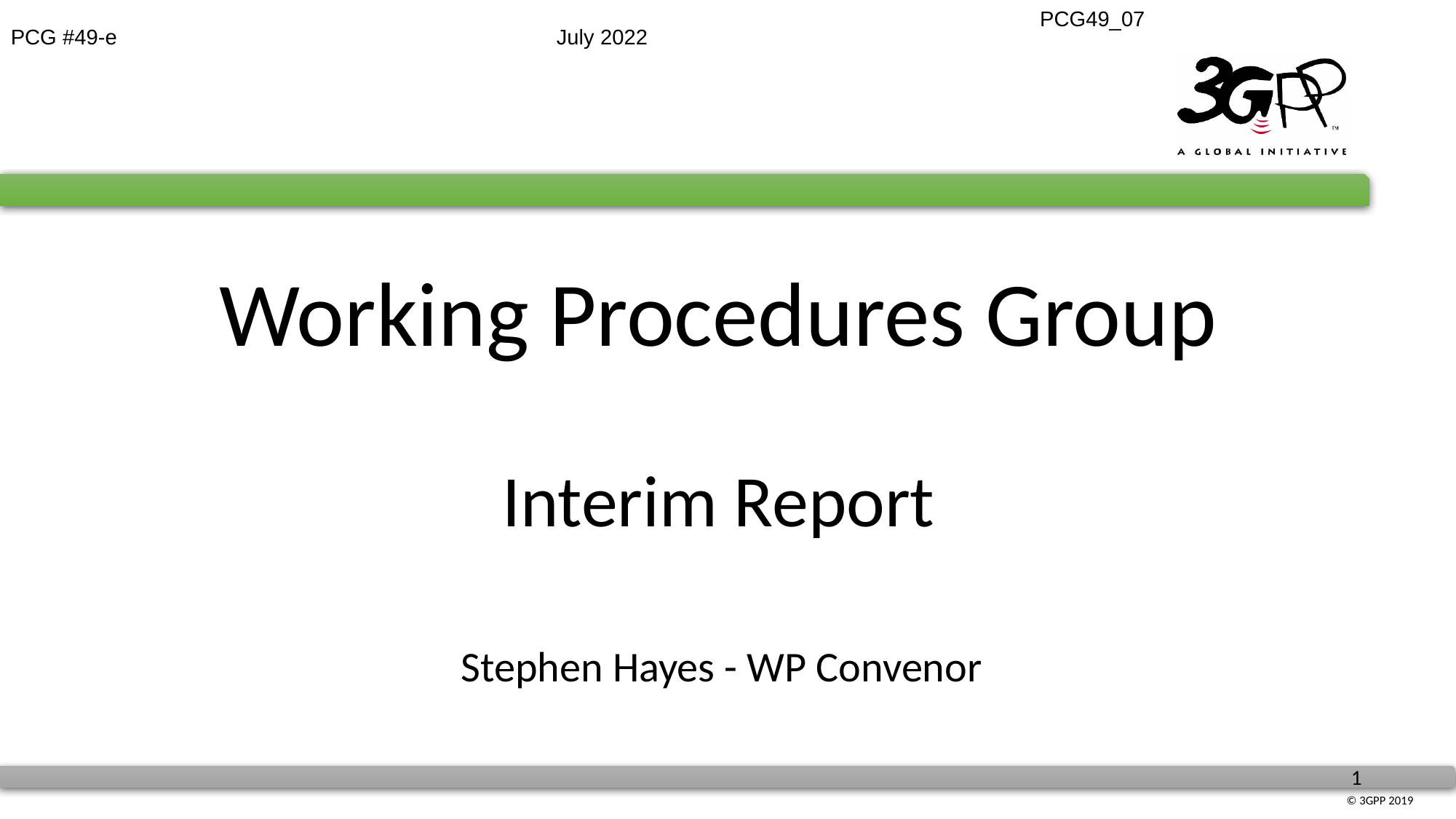

# Working Procedures Group Interim Report
Stephen Hayes - WP Convenor